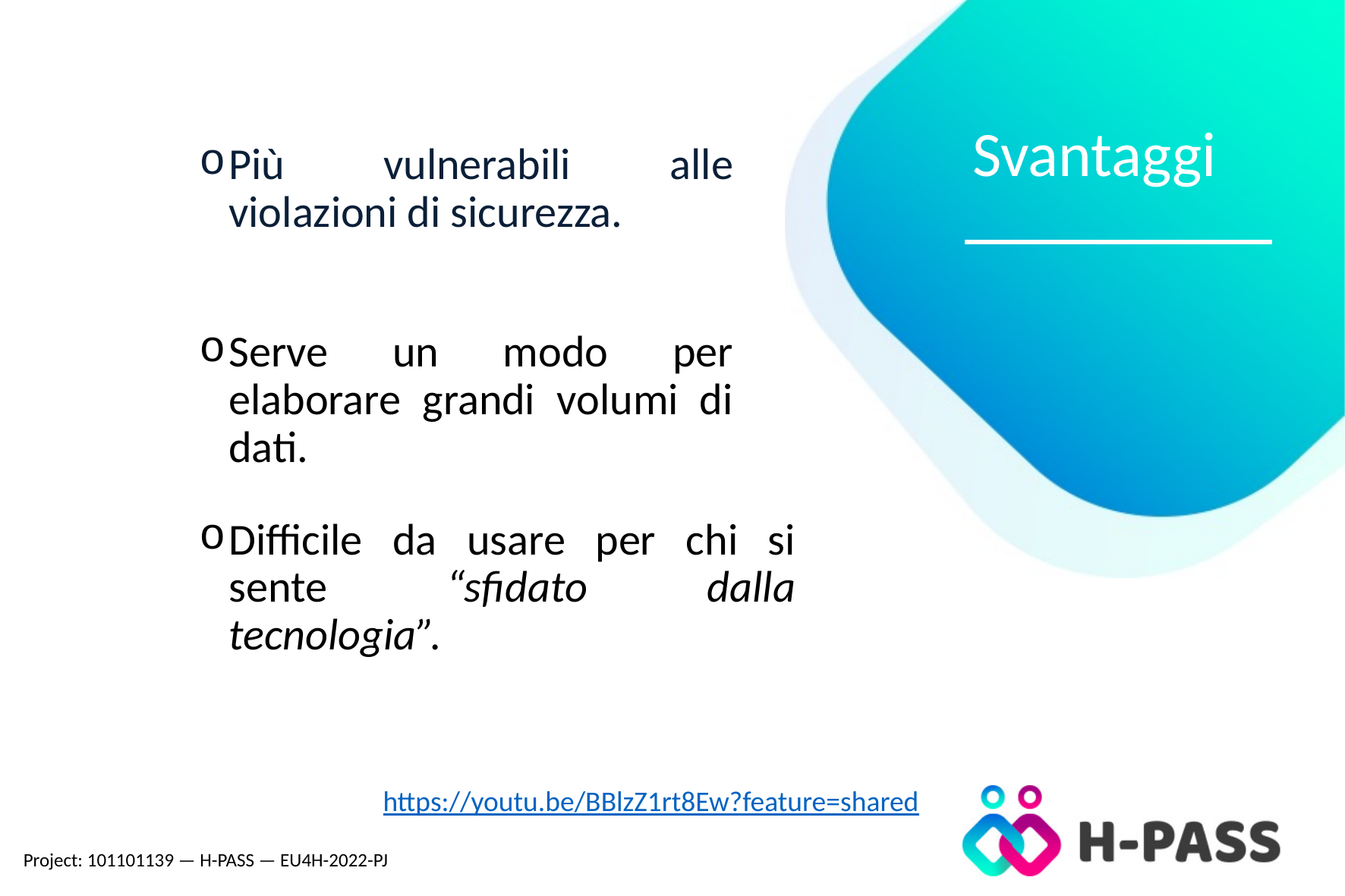

# Svantaggi
Più vulnerabili alle violazioni di sicurezza.
Serve un modo per elaborare grandi volumi di dati.
Difficile da usare per chi si sente “sfidato dalla tecnologia”.

https://youtu.be/BBlzZ1rt8Ew?feature=shared
Project: 101101139 — H-PASS — EU4H-2022-PJ